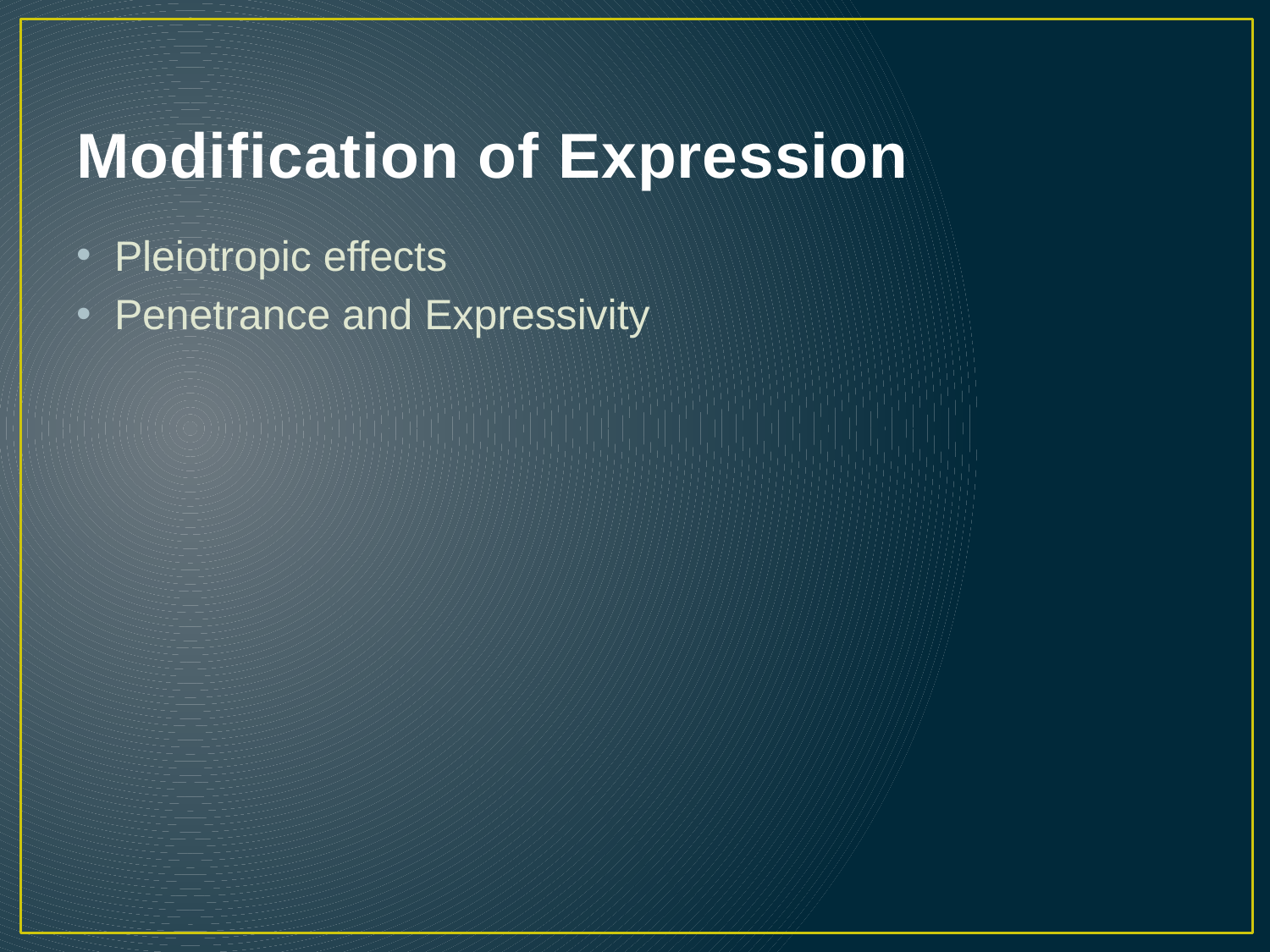

# Modification of Expression
Pleiotropic effects
Penetrance and Expressivity